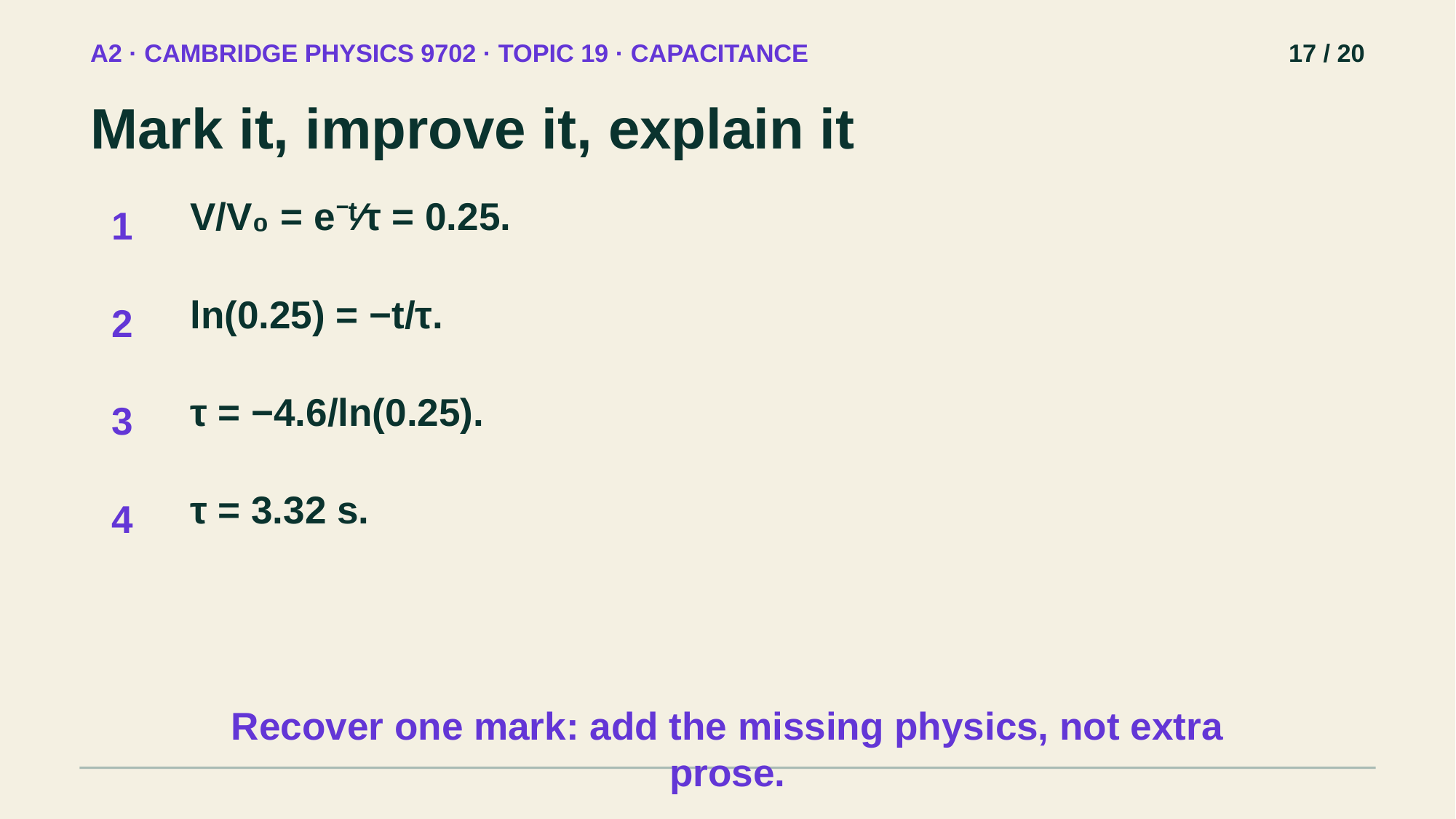

A2 · CAMBRIDGE PHYSICS 9702 · TOPIC 19 · CAPACITANCE
17 / 20
Mark it, improve it, explain it
V/V₀ = e⁻ᵗ⁄τ = 0.25.
1
ln(0.25) = −t/τ.
2
τ = −4.6/ln(0.25).
3
τ = 3.32 s.
4
Recover one mark: add the missing physics, not extra prose.